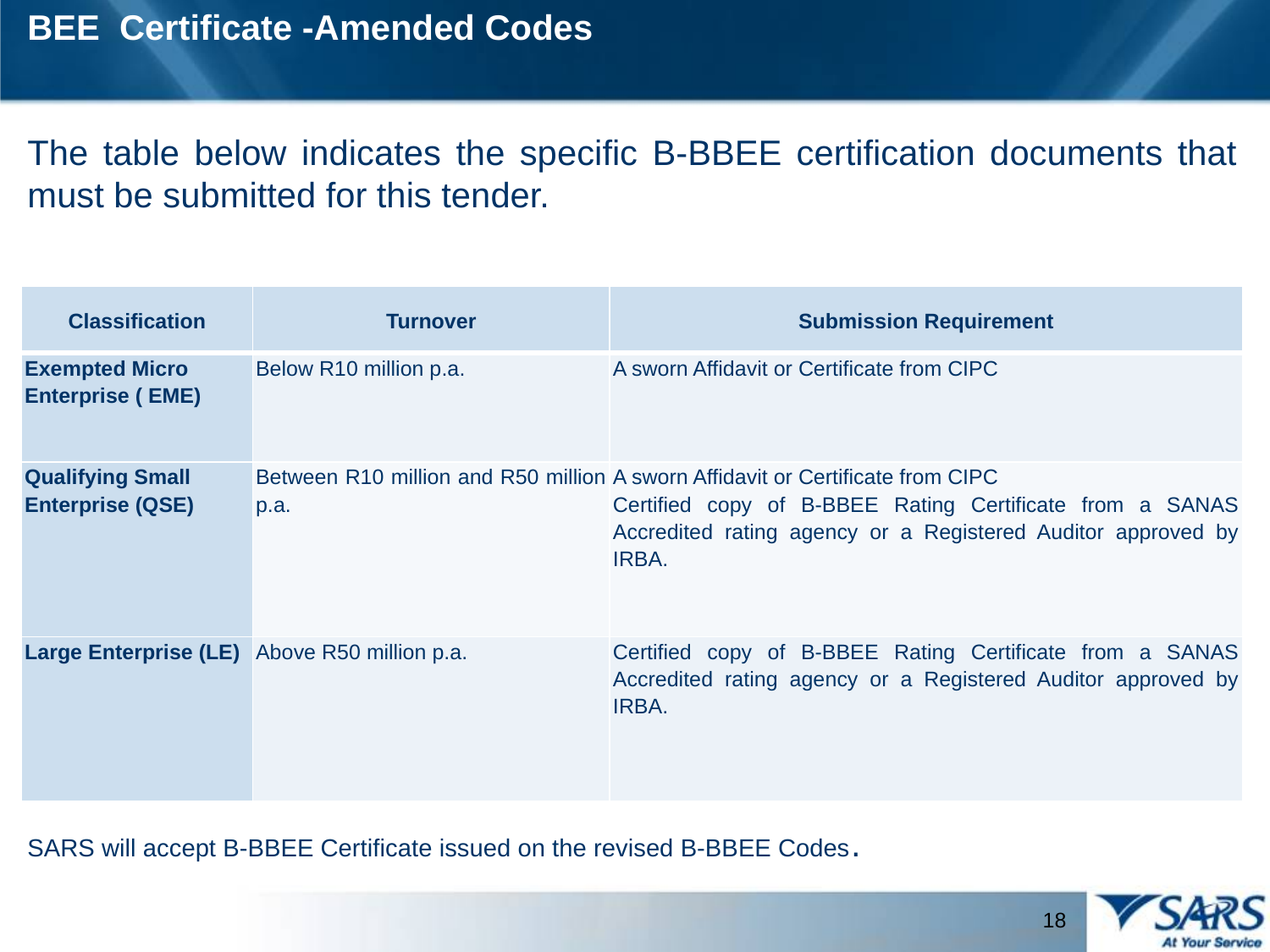

# BEE  Certificate -Amended Codes
The table below indicates the specific B-BBEE certification documents that must be submitted for this tender.

SARS will accept B-BBEE Certificate issued on the revised B-BBEE Codes.
| Classification | Turnover | Submission Requirement |
| --- | --- | --- |
| Exempted Micro Enterprise ( EME) | Below R10 million p.a. | A sworn Affidavit or Certificate from CIPC |
| Qualifying Small Enterprise (QSE) | Between R10 million and R50 million p.a. | A sworn Affidavit or Certificate from CIPC Certified copy of B-BBEE Rating Certificate from a SANAS Accredited rating agency or a Registered Auditor approved by IRBA. |
| Large Enterprise (LE) | Above R50 million p.a. | Certified copy of B-BBEE Rating Certificate from a SANAS Accredited rating agency or a Registered Auditor approved by IRBA. |
18